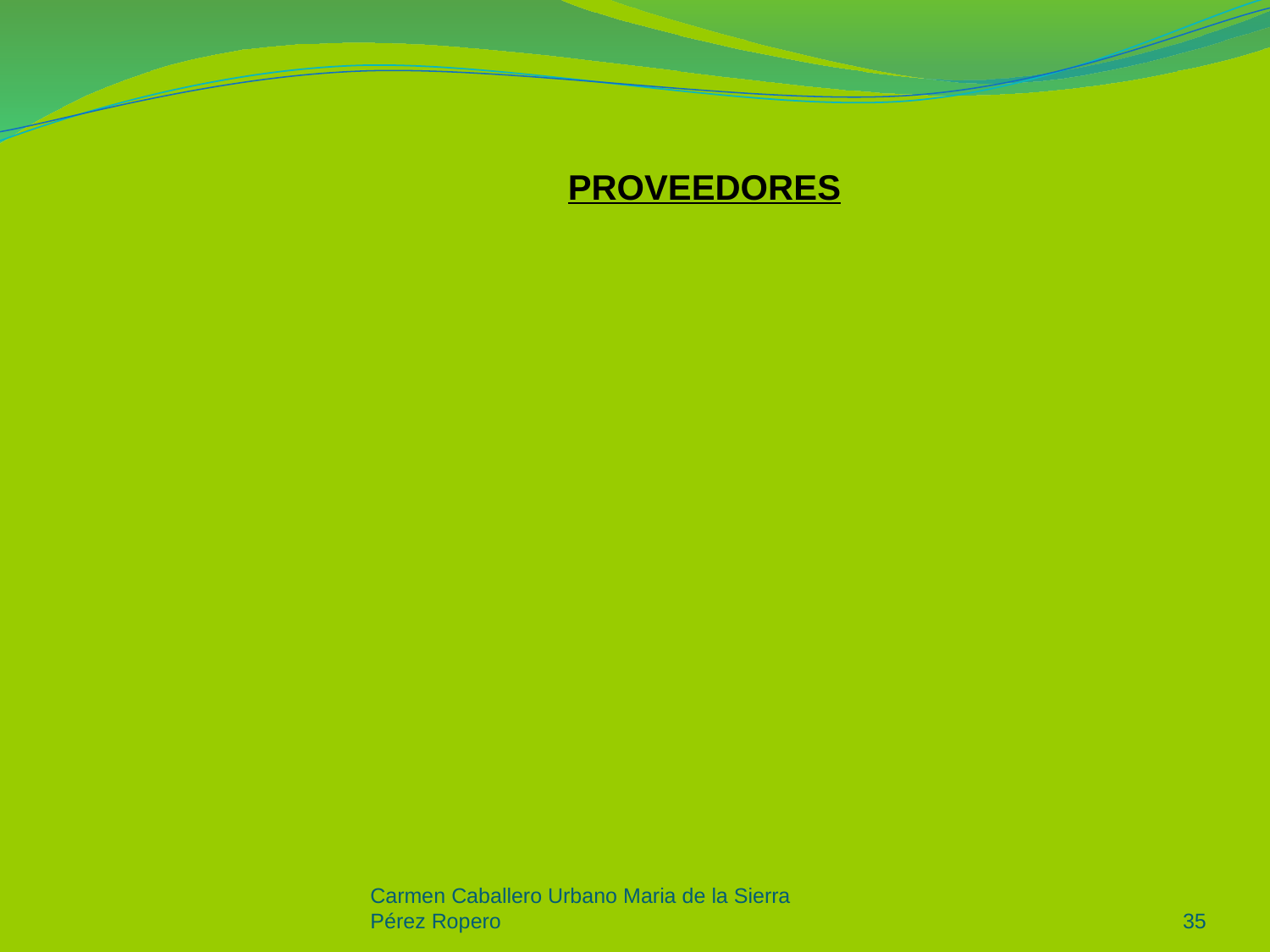

PROVEEDORES
Carmen Caballero Urbano Maria de la Sierra Pérez Ropero
35